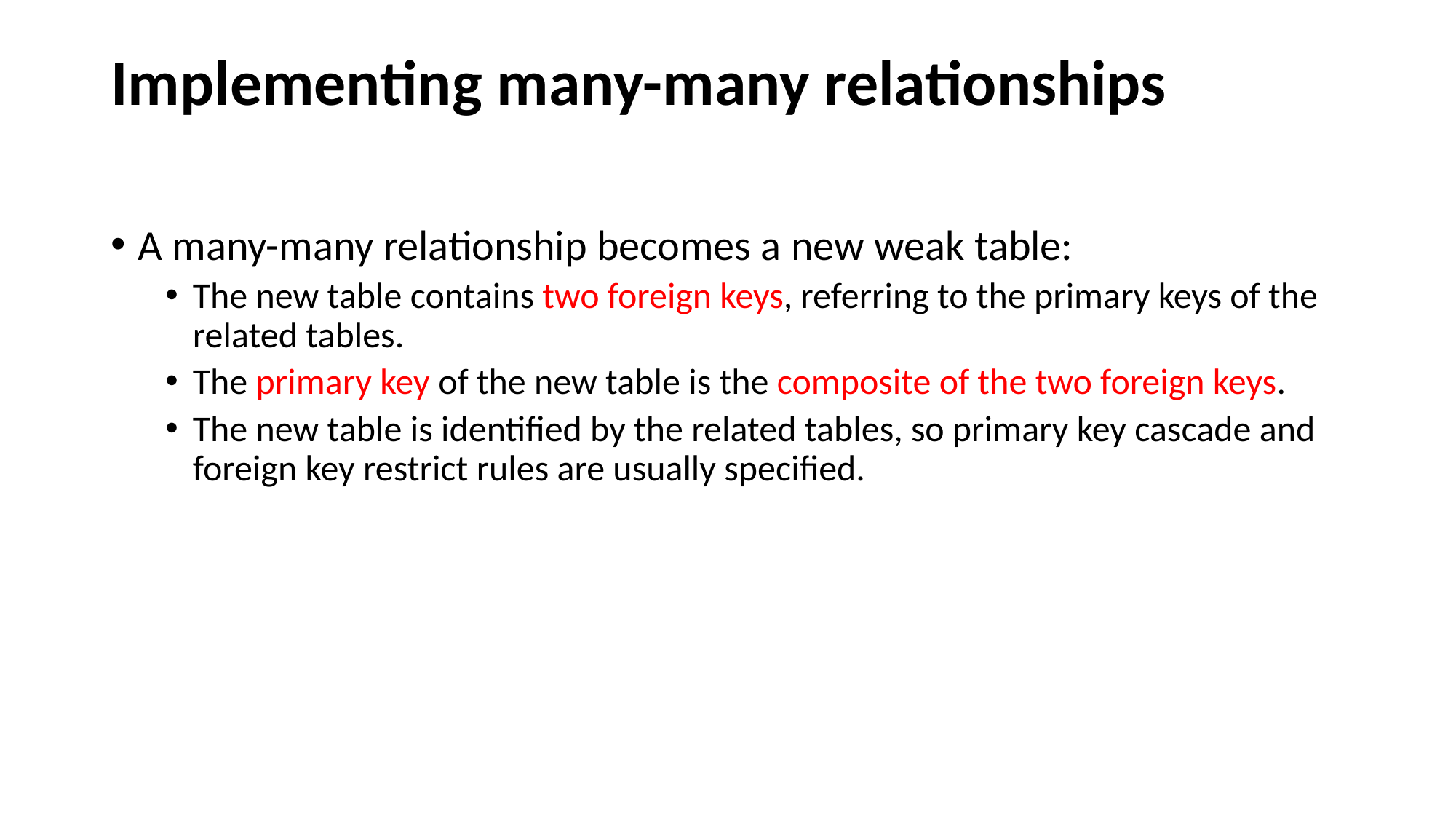

# Implementing many-many relationships
A many-many relationship becomes a new weak table:
The new table contains two foreign keys, referring to the primary keys of the related tables.
The primary key of the new table is the composite of the two foreign keys.
The new table is identified by the related tables, so primary key cascade and foreign key restrict rules are usually specified.